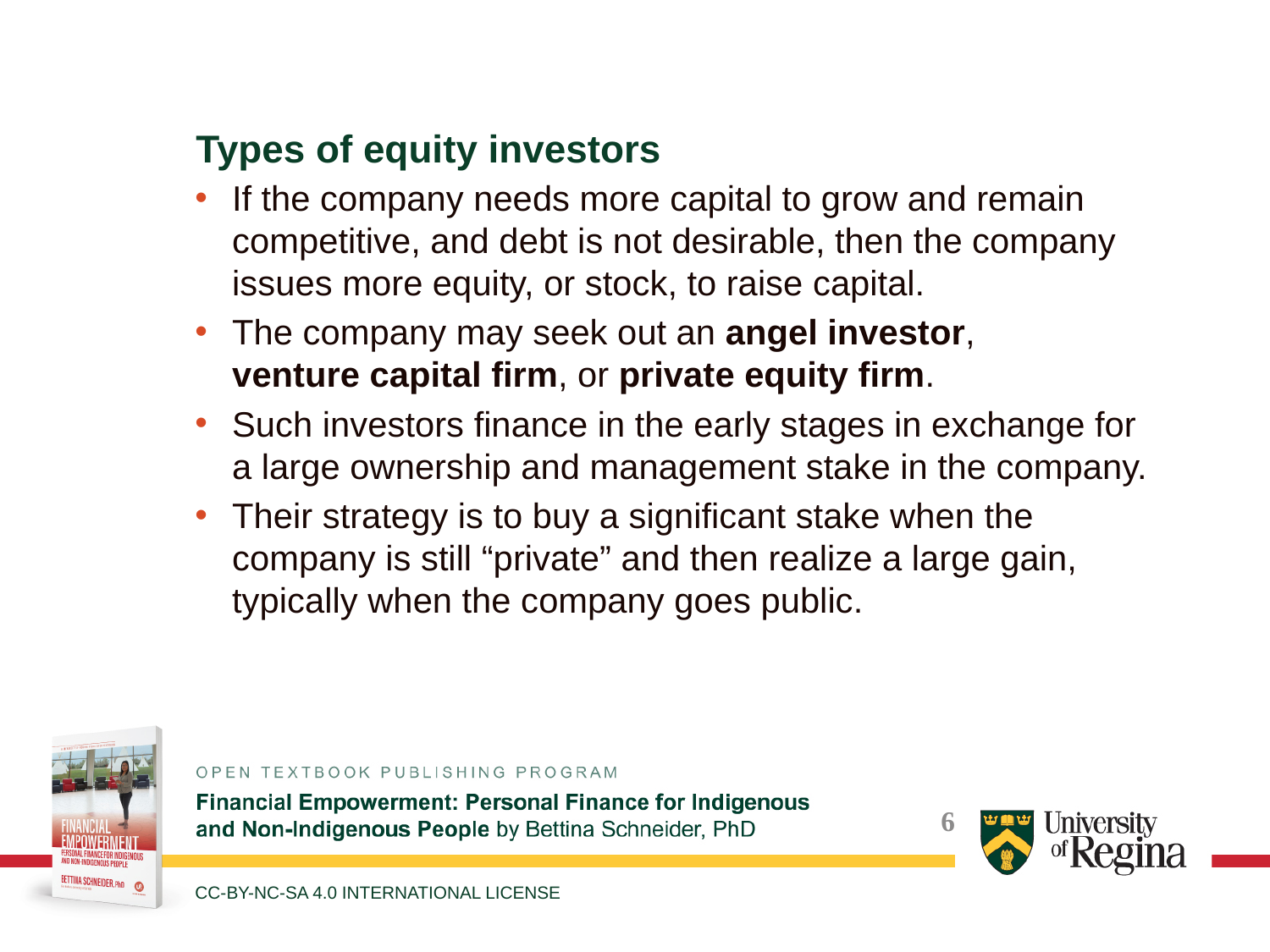

Types of equity investors
If the company needs more capital to grow and remain competitive, and debt is not desirable, then the company issues more equity, or stock, to raise capital.
The company may seek out an angel investor, venture capital firm, or private equity firm.
Such investors finance in the early stages in exchange for a large ownership and management stake in the company.
Their strategy is to buy a significant stake when the company is still “private” and then realize a large gain, typically when the company goes public.
CC-BY-NC-SA 4.0 INTERNATIONAL LICENSE